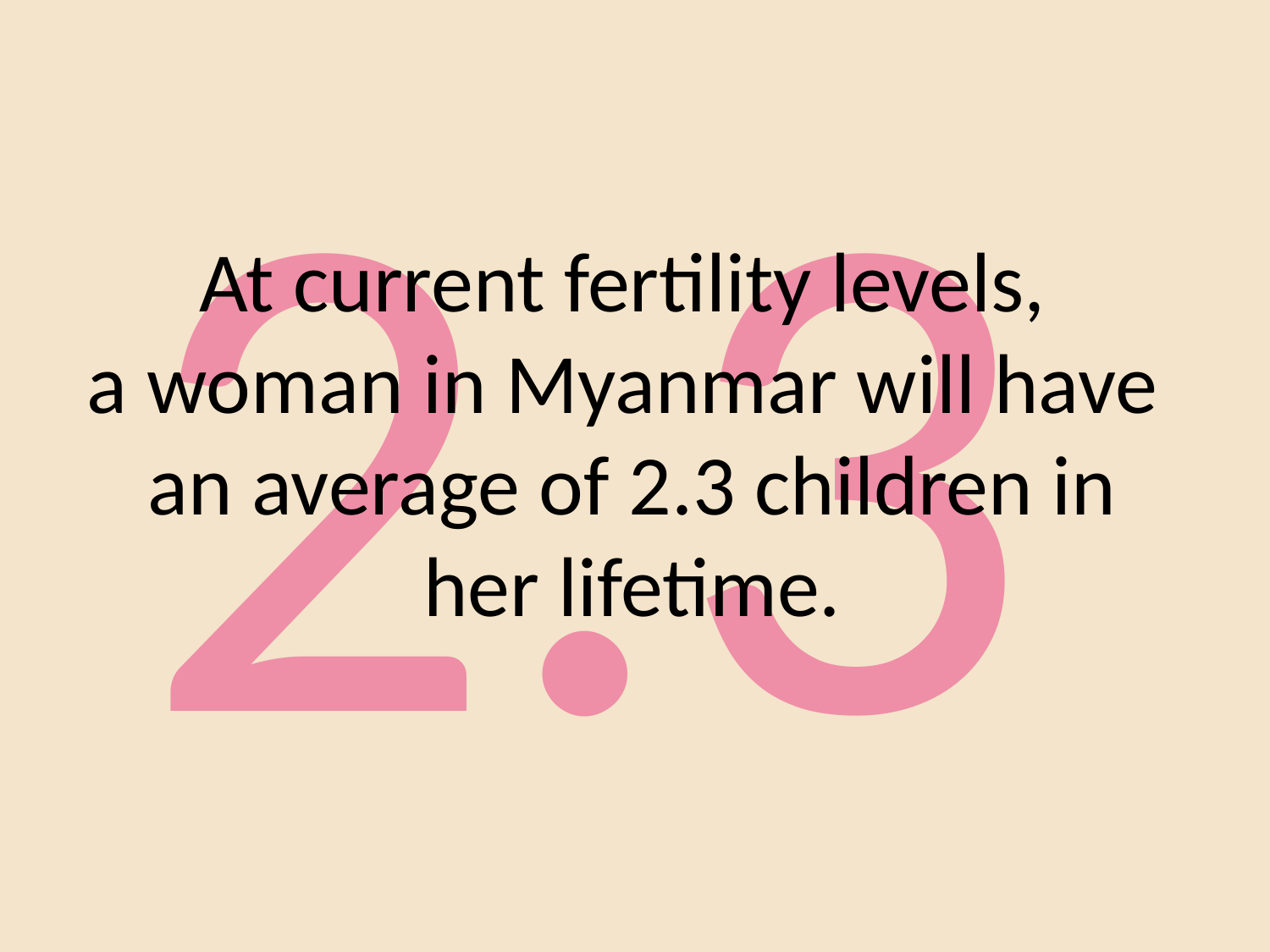

2.3
At current fertility levels,
a woman in Myanmar will have
an average of 2.3 children in her lifetime.